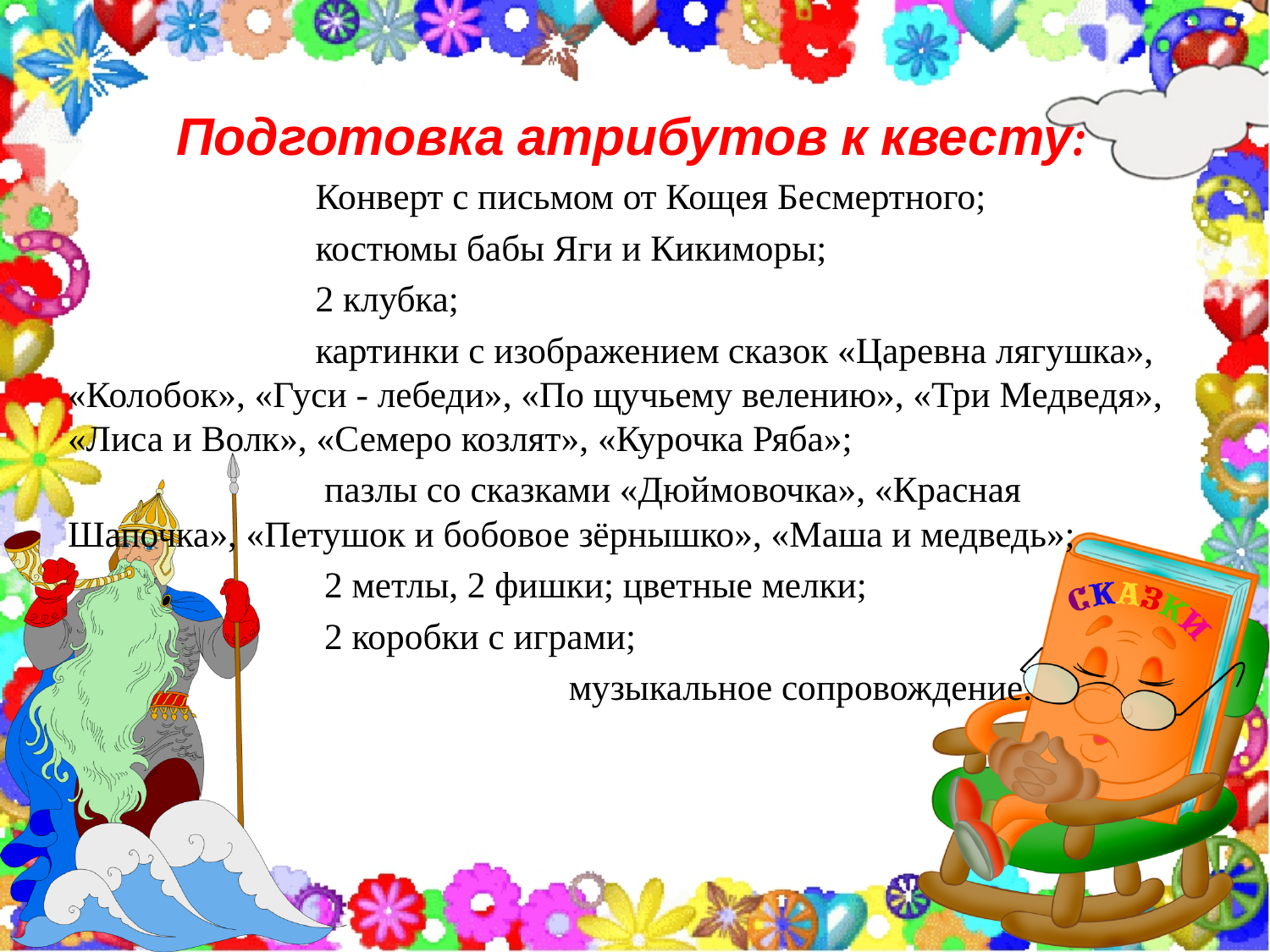

Подготовка атрибутов к квесту:
			Конверт с письмом от Кощея Бесмертного;
			костюмы бабы Яги и Кикиморы;
			2 клубка;
			картинки с изображением сказок «Царевна лягушка», «Колобок», «Гуси - лебеди», «По щучьему велению», «Три Медведя», «Лиса и Волк», «Семеро козлят», «Курочка Ряба»;
			 пазлы со сказками «Дюймовочка», «Красная Шапочка», «Петушок и бобовое зёрнышко», «Маша и медведь»;
			 2 метлы, 2 фишки; цветные мелки;
			 2 коробки с играми;
	                                              музыкальное сопровождение.